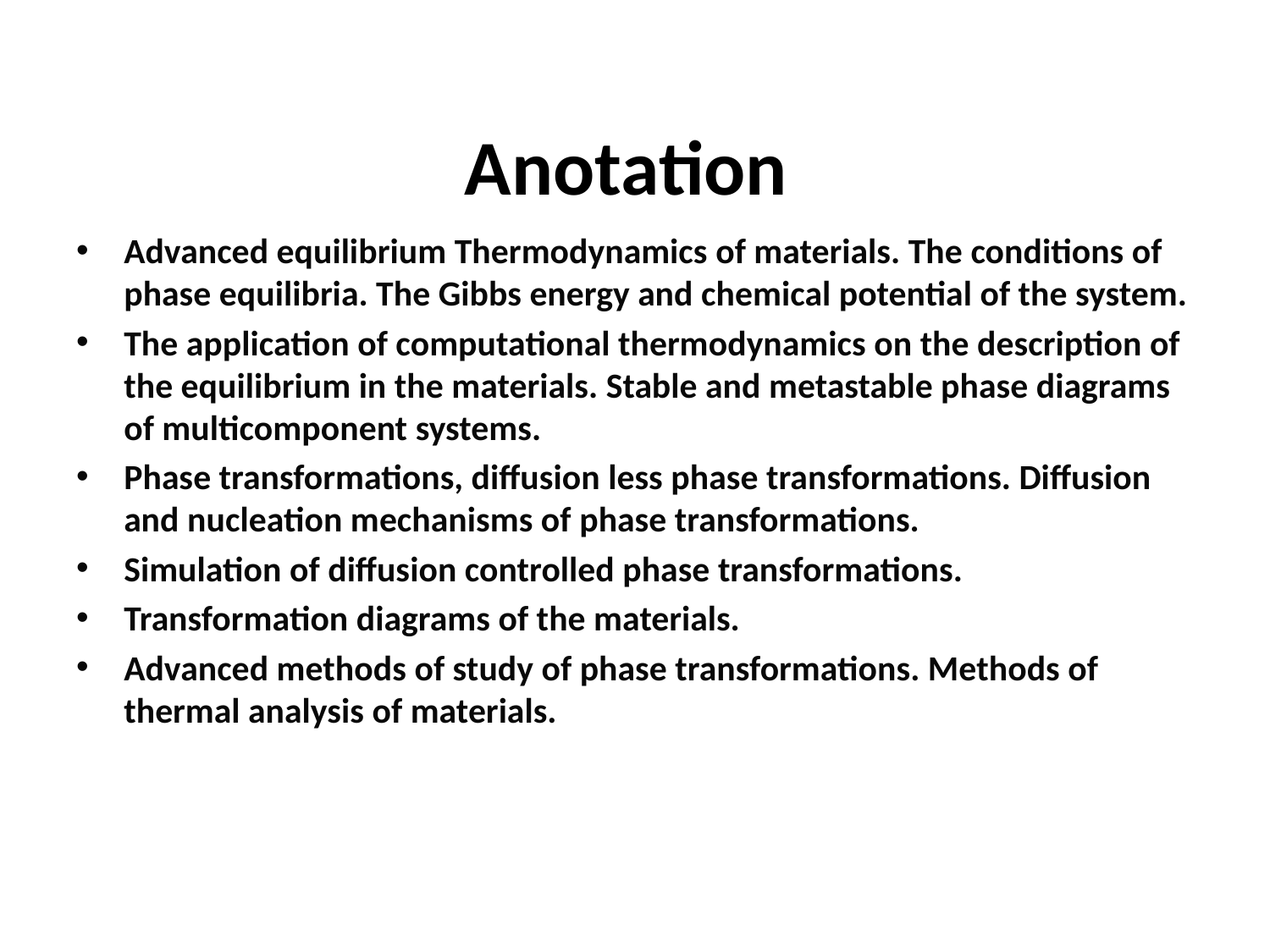

# Anotation
Advanced equilibrium Thermodynamics of materials. The conditions of phase equilibria. The Gibbs energy and chemical potential of the system.
The application of computational thermodynamics on the description of the equilibrium in the materials. Stable and metastable phase diagrams of multicomponent systems.
Phase transformations, diffusion less phase transformations. Diffusion and nucleation mechanisms of phase transformations.
Simulation of diffusion controlled phase transformations.
Transformation diagrams of the materials.
Advanced methods of study of phase transformations. Methods of thermal analysis of materials.